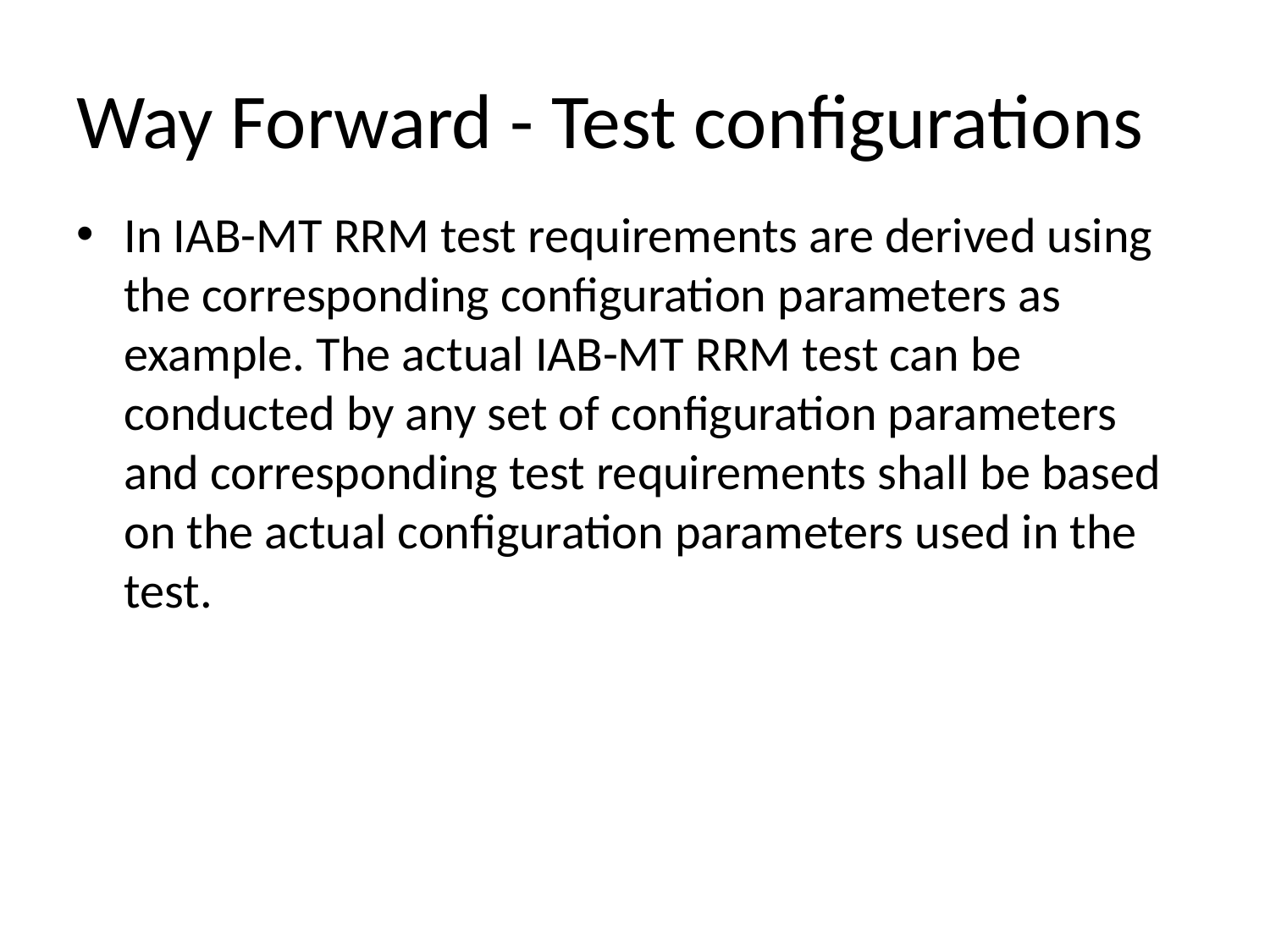

# Way Forward - Test configurations
In IAB-MT RRM test requirements are derived using the corresponding configuration parameters as example. The actual IAB-MT RRM test can be conducted by any set of configuration parameters and corresponding test requirements shall be based on the actual configuration parameters used in the test.